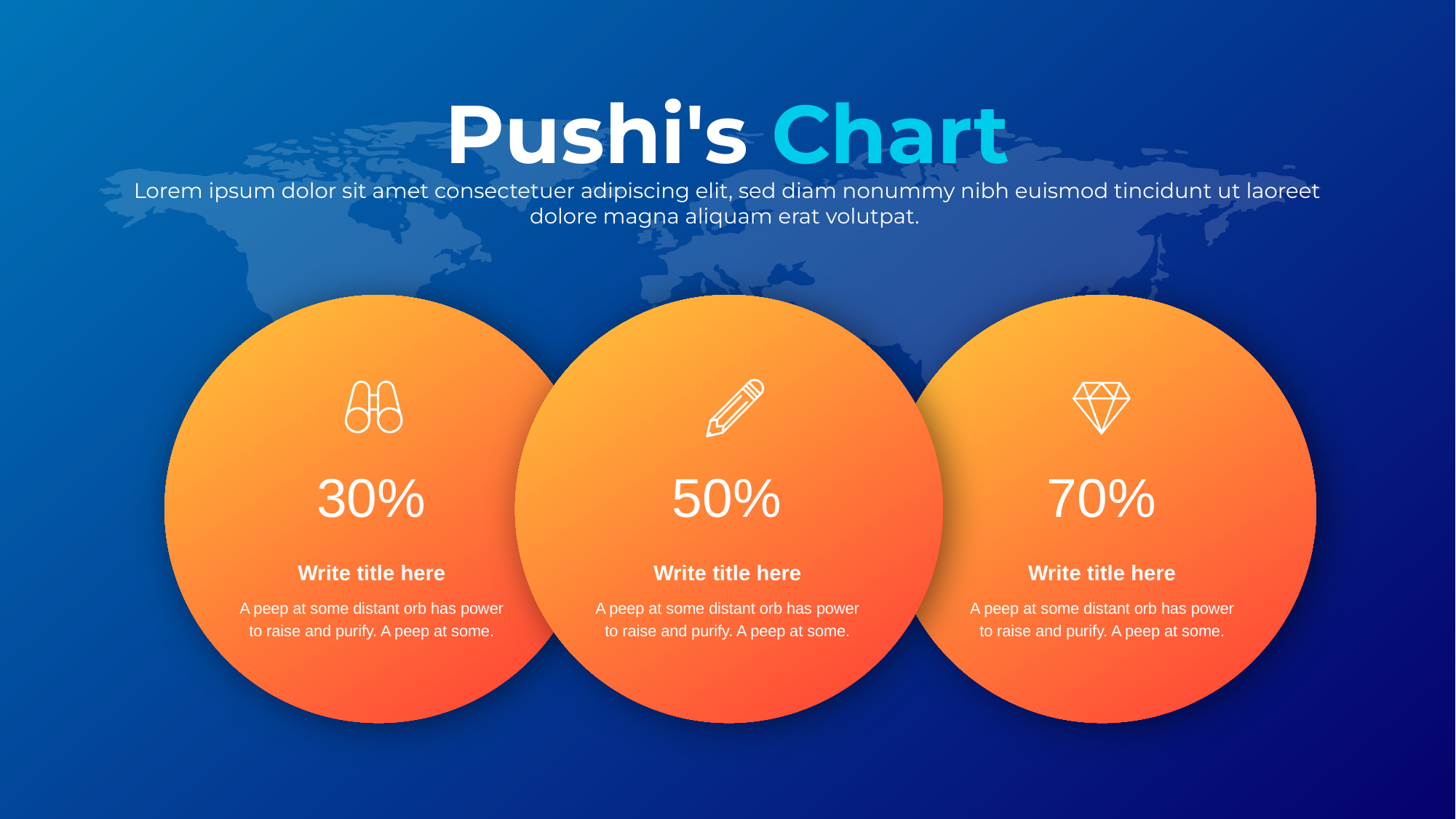

Pushi's Chart

Lorem ipsum dolor sit amet consectetuer adipiscing elit, sed diam nonummy nibh euismod tincidunt ut laoreet dolore magna aliquam erat volutpat.

30%
50%
70%
Write title here
A peep at some distant orb has power to raise and purify. A peep at some.
Write title here
A peep at some distant orb has power to raise and purify. A peep at some.
Write title here
A peep at some distant orb has power to raise and purify. A peep at some.